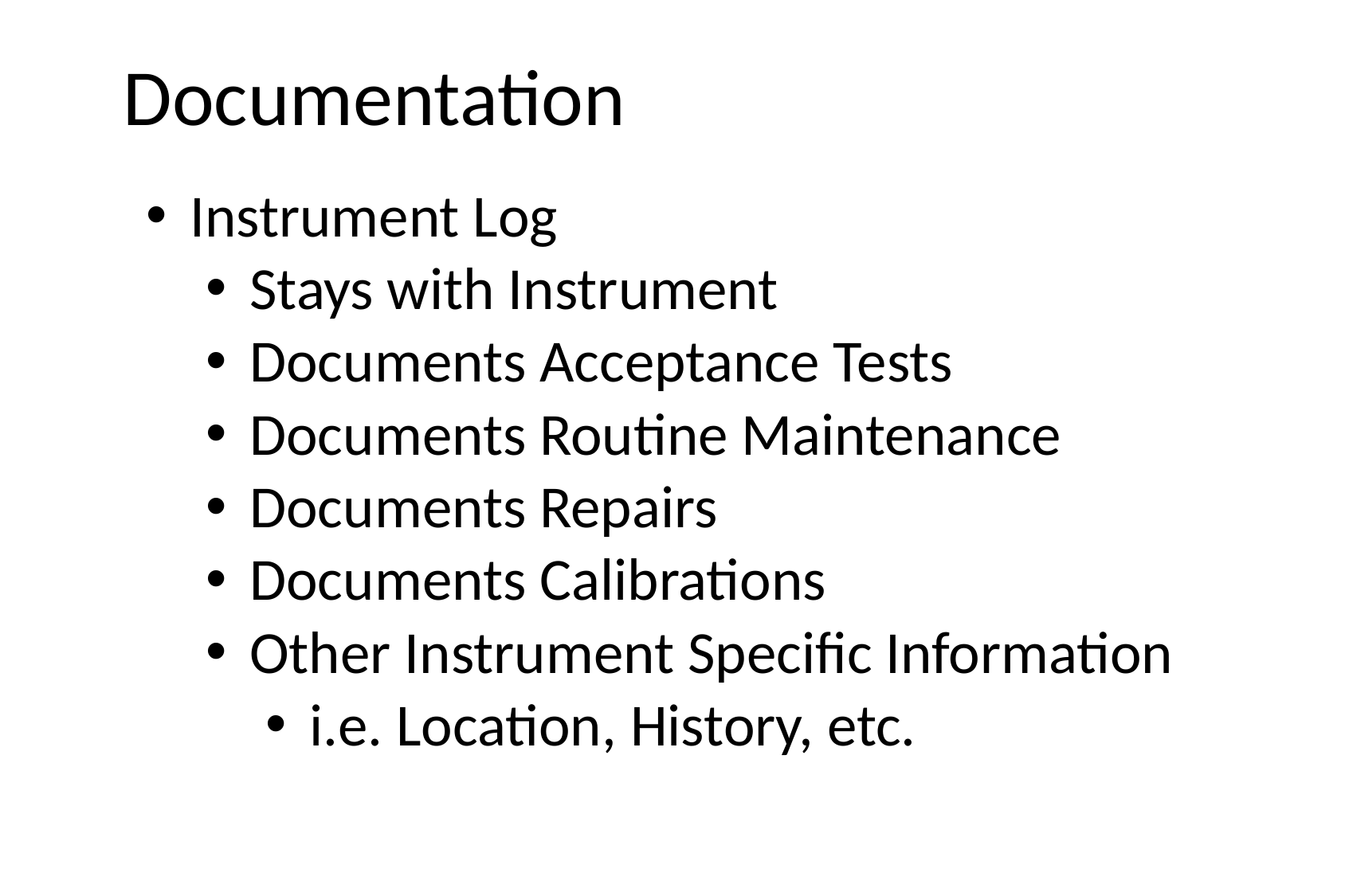

# Documentation
 Instrument Log
 Stays with Instrument
 Documents Acceptance Tests
 Documents Routine Maintenance
 Documents Repairs
 Documents Calibrations
 Other Instrument Specific Information
 i.e. Location, History, etc.